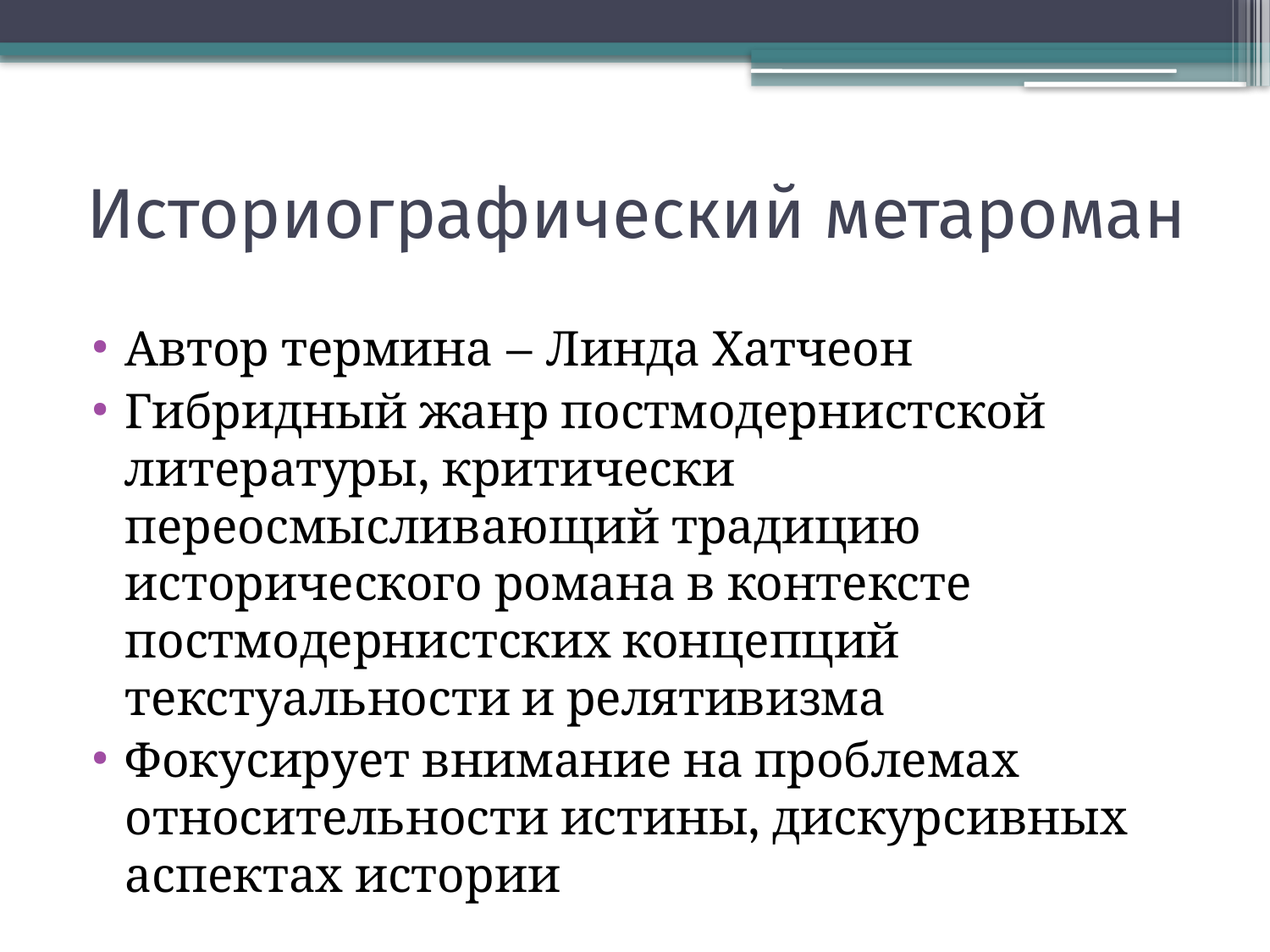

# Историографический метароман
Автор термина – Линда Хатчеон
Гибридный жанр постмодернистской литературы, критически переосмысливающий традицию исторического романа в контексте постмодернистских концепций текстуальности и релятивизма
Фокусирует внимание на проблемах относительности истины, дискурсивных аспектах истории